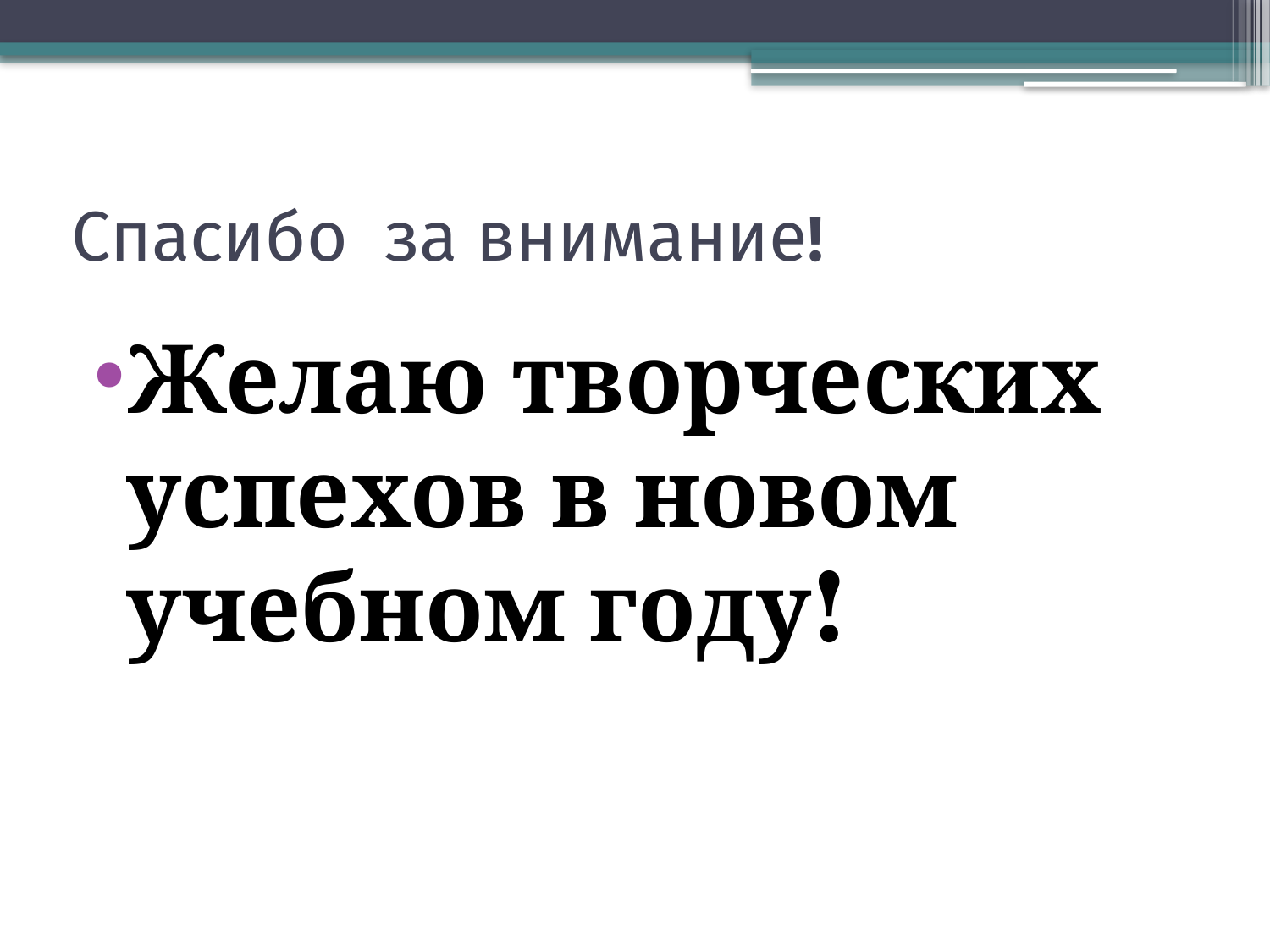

# Спасибо  за внимание!
Желаю творческих успехов в новом учебном году!